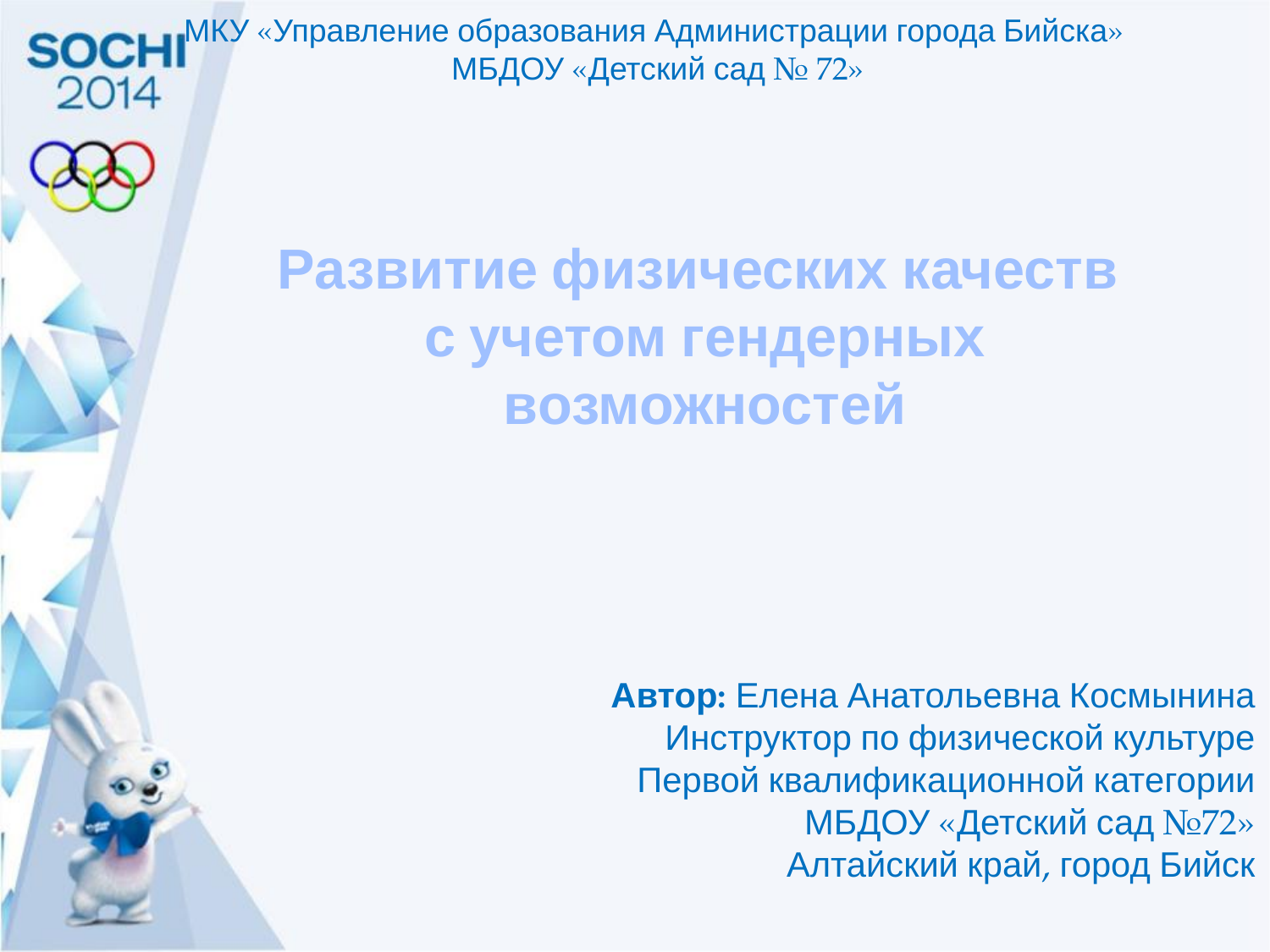

МКУ «Управление образования Администрации города Бийска»
МБДОУ «Детский сад № 72»
Развитие физических качеств
с учетом гендерных возможностей
Автор: Елена Анатольевна Космынина
Инструктор по физической культуре
Первой квалификационной категории
МБДОУ «Детский сад №72»
Алтайский край, город Бийск